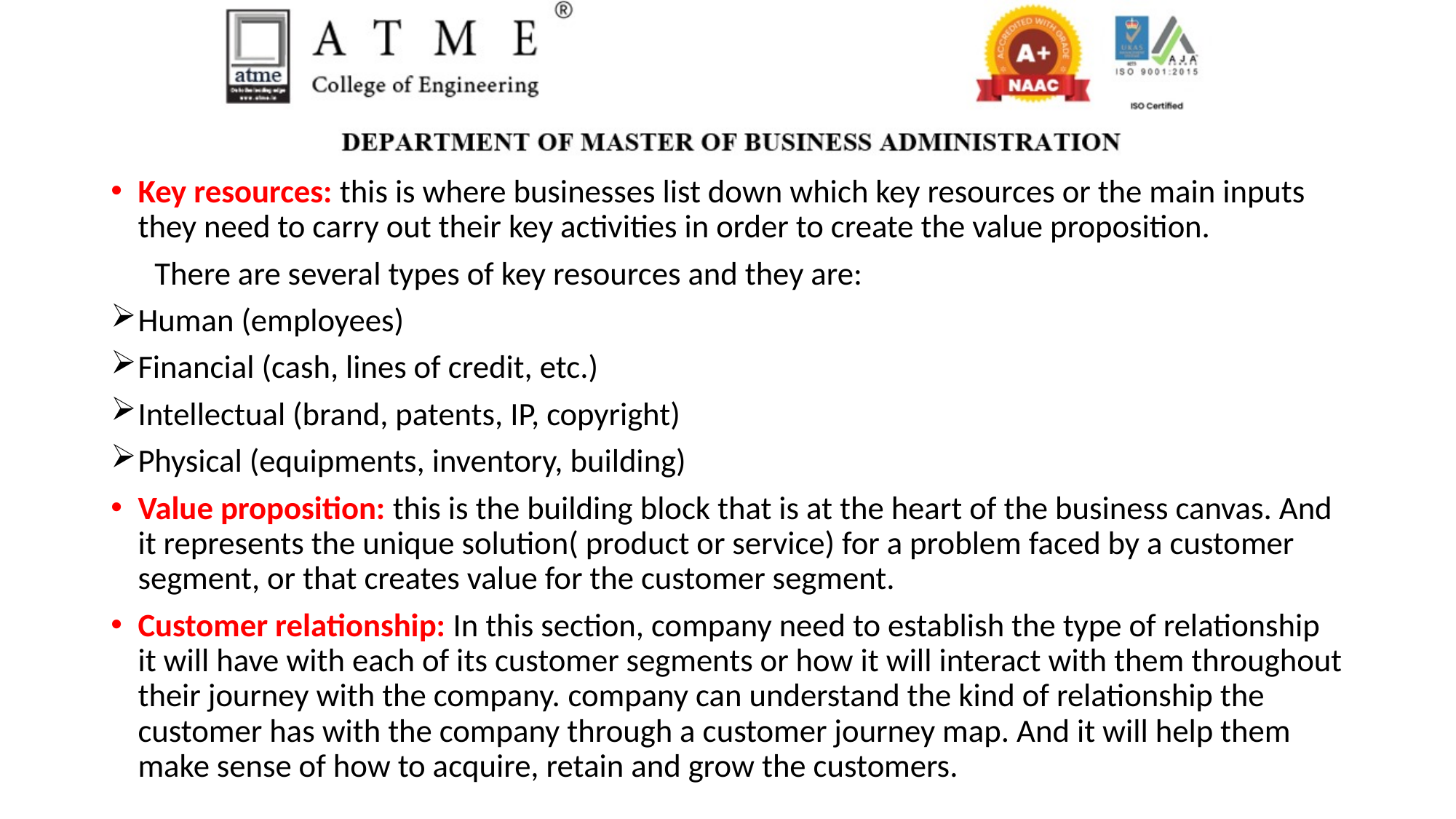

Key resources: this is where businesses list down which key resources or the main inputs they need to carry out their key activities in order to create the value proposition.
      There are several types of key resources and they are:
Human (employees)
Financial (cash, lines of credit, etc.)
Intellectual (brand, patents, IP, copyright)
Physical (equipments, inventory, building)
Value proposition: this is the building block that is at the heart of the business canvas. And it represents the unique solution( product or service) for a problem faced by a customer segment, or that creates value for the customer segment.
Customer relationship: In this section, company need to establish the type of relationship it will have with each of its customer segments or how it will interact with them throughout their journey with the company. company can understand the kind of relationship the customer has with the company through a customer journey map. And it will help them make sense of how to acquire, retain and grow the customers.